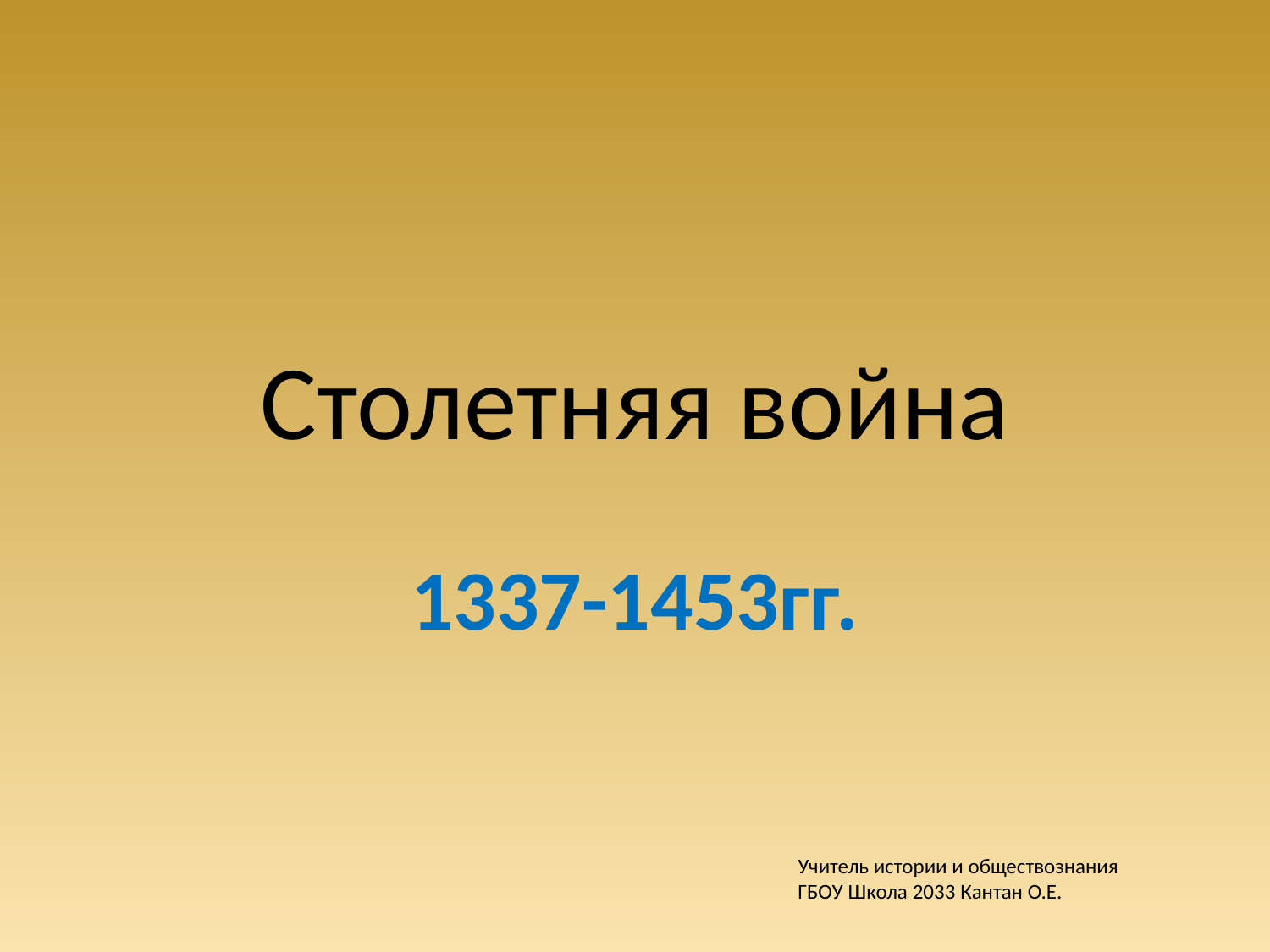

# Столетняя война
1337-1453гг.
Учитель истории и обществознания
ГБОУ Школа 2033 Кантан О.Е.